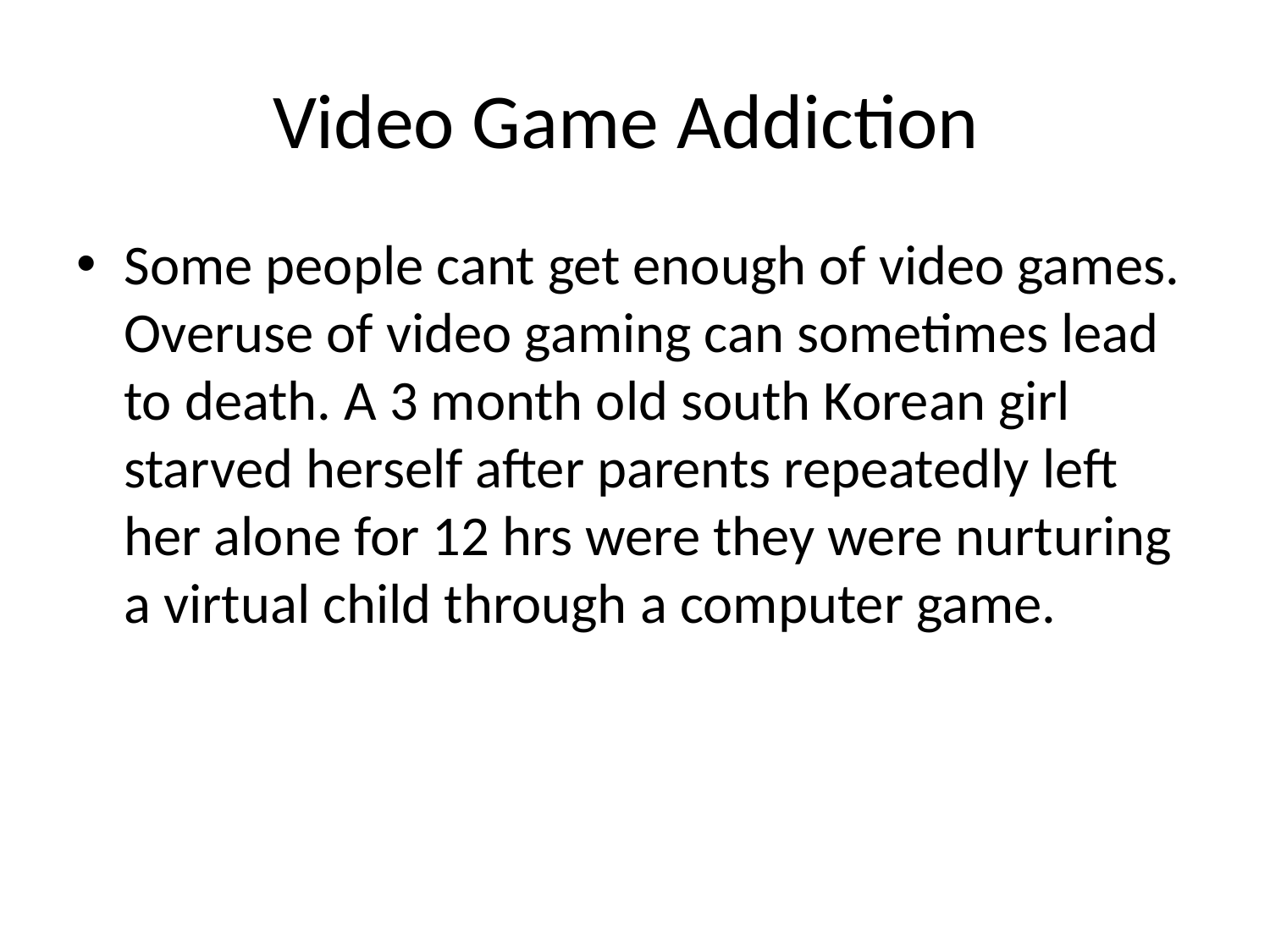

# Video Game Addiction
Some people cant get enough of video games. Overuse of video gaming can sometimes lead to death. A 3 month old south Korean girl starved herself after parents repeatedly left her alone for 12 hrs were they were nurturing a virtual child through a computer game.